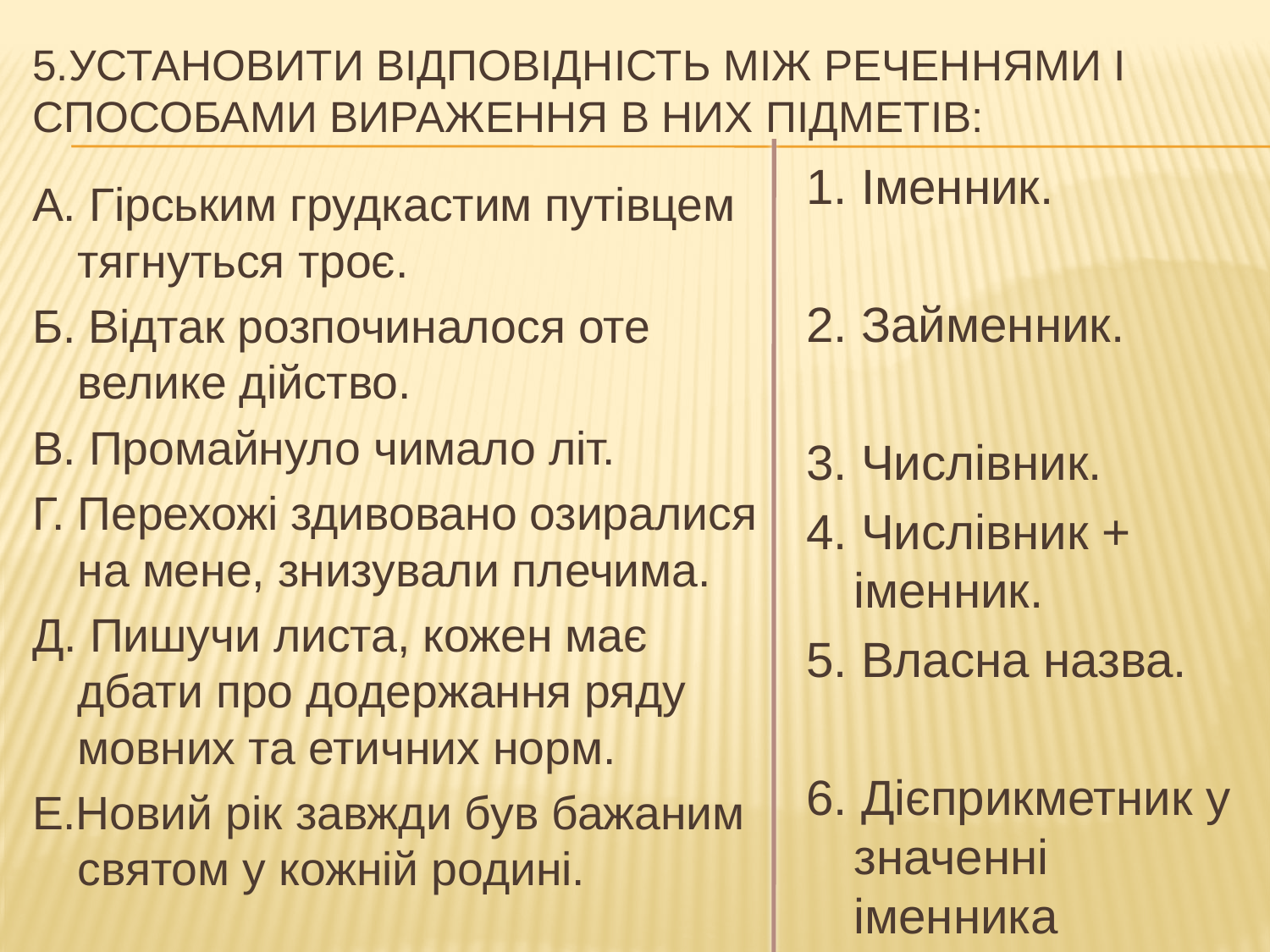

# 5.Установити відповідність між реченнями і способами вираження в них підметів:
1. Іменник.

2. Займенник.

3. Числівник.
4. Числівник + іменник.
5. Власна назва.

6. Дієприкметник у значенні іменника
А. Гірським грудкастим путівцем тягнуться троє.
Б. Відтак розпочиналося оте велике дійство.
В. Промайнуло чимало літ.
Г. Перехожі здивовано озиралися на мене, знизували плечима.
Д. Пишучи листа, кожен має дбати про додержання ряду мовних та етичних норм.
Е.Новий рік завжди був бажаним святом у кожній родині.